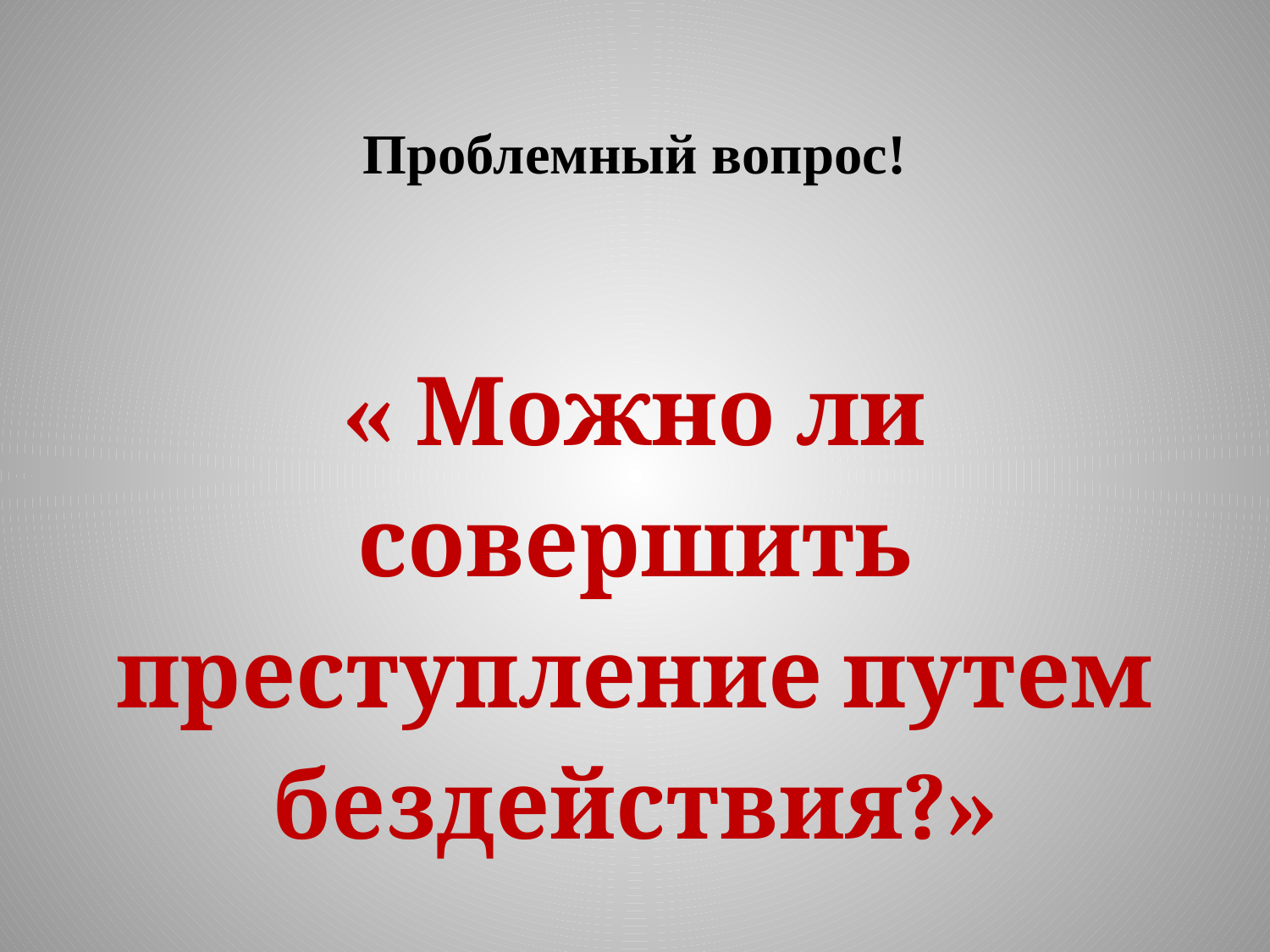

# Проблемный вопрос!

« Можно ли совершить преступление путем бездействия?»